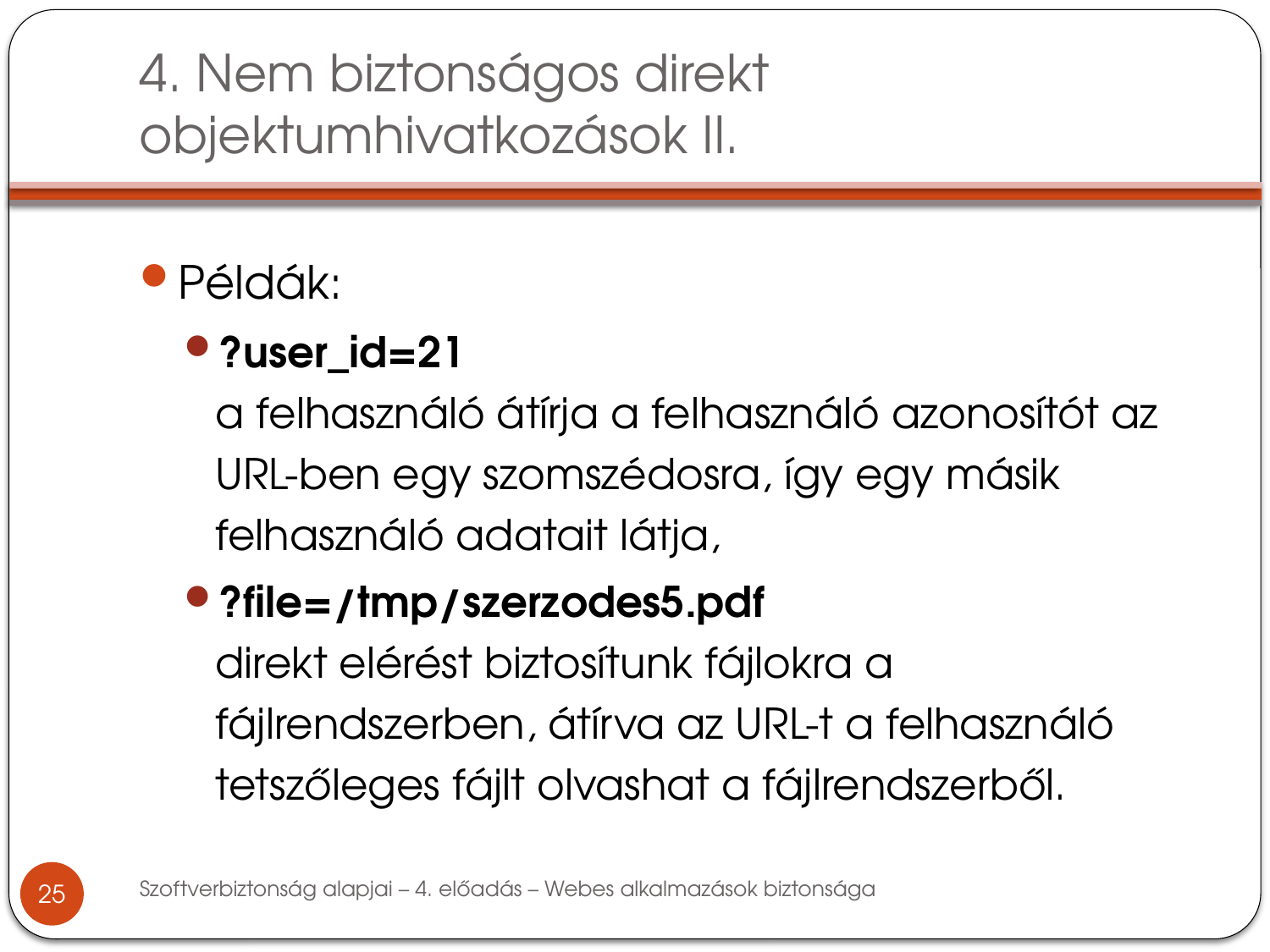

# 4. Nem biztonságos direkt objektumhivatkozások II.
Példák:
?user_id=21
a felhasználó átírja a felhasználó azonosítót az URL-ben egy szomszédosra, így egy másik felhasználó adatait látja,
?file=/tmp/szerzodes5.pdf
direkt elérést biztosítunk fájlokra a fájlrendszerben, átírva az URL-t a felhasználó tetszőleges fájlt olvashat a fájlrendszerből.
Szoftverbiztonság alapjai – 4. előadás – Webes alkalmazások biztonsága
25